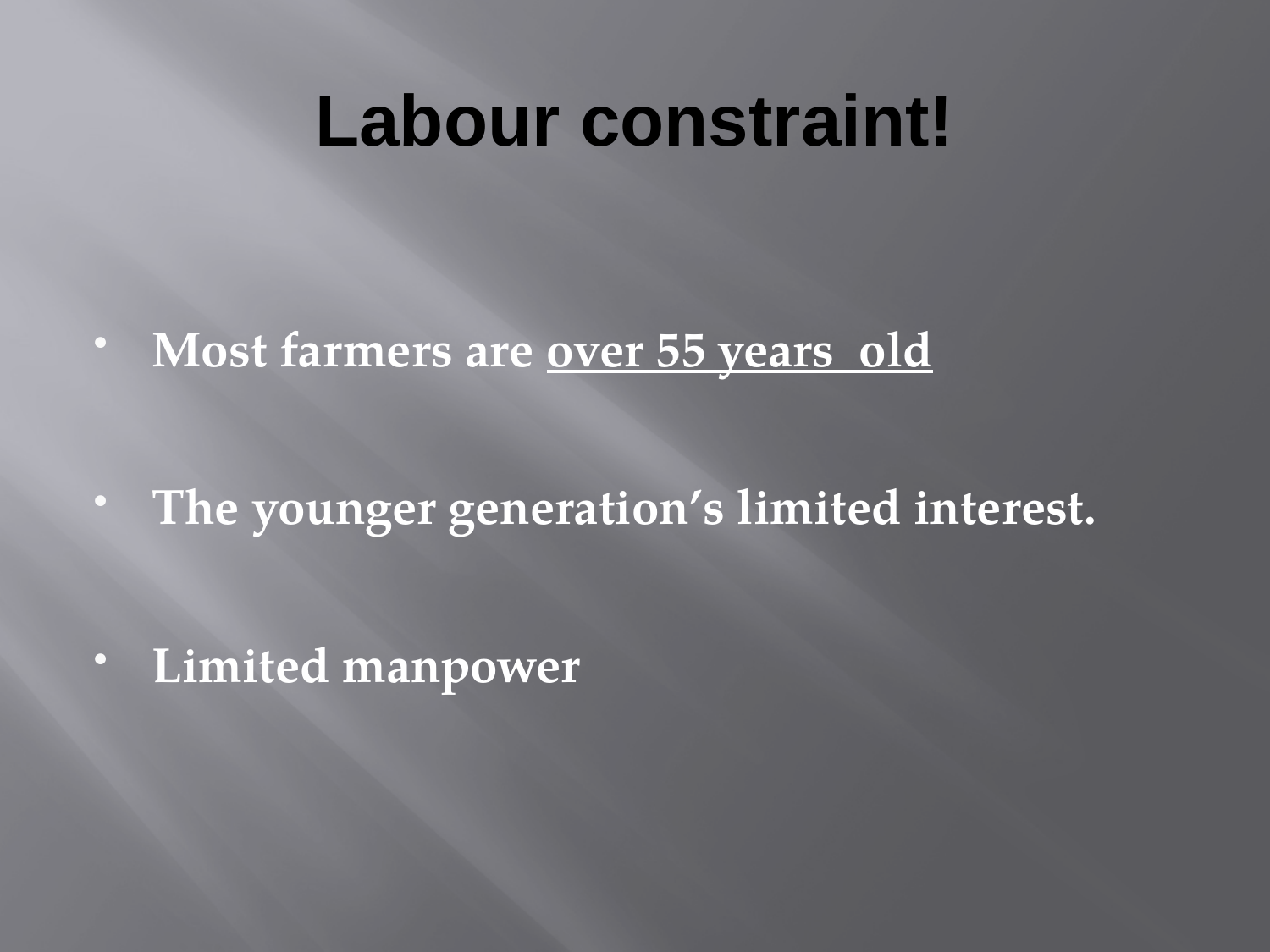

# Labour constraint!
Most farmers are over 55 years  old
The younger generation’s limited interest.
Limited manpower